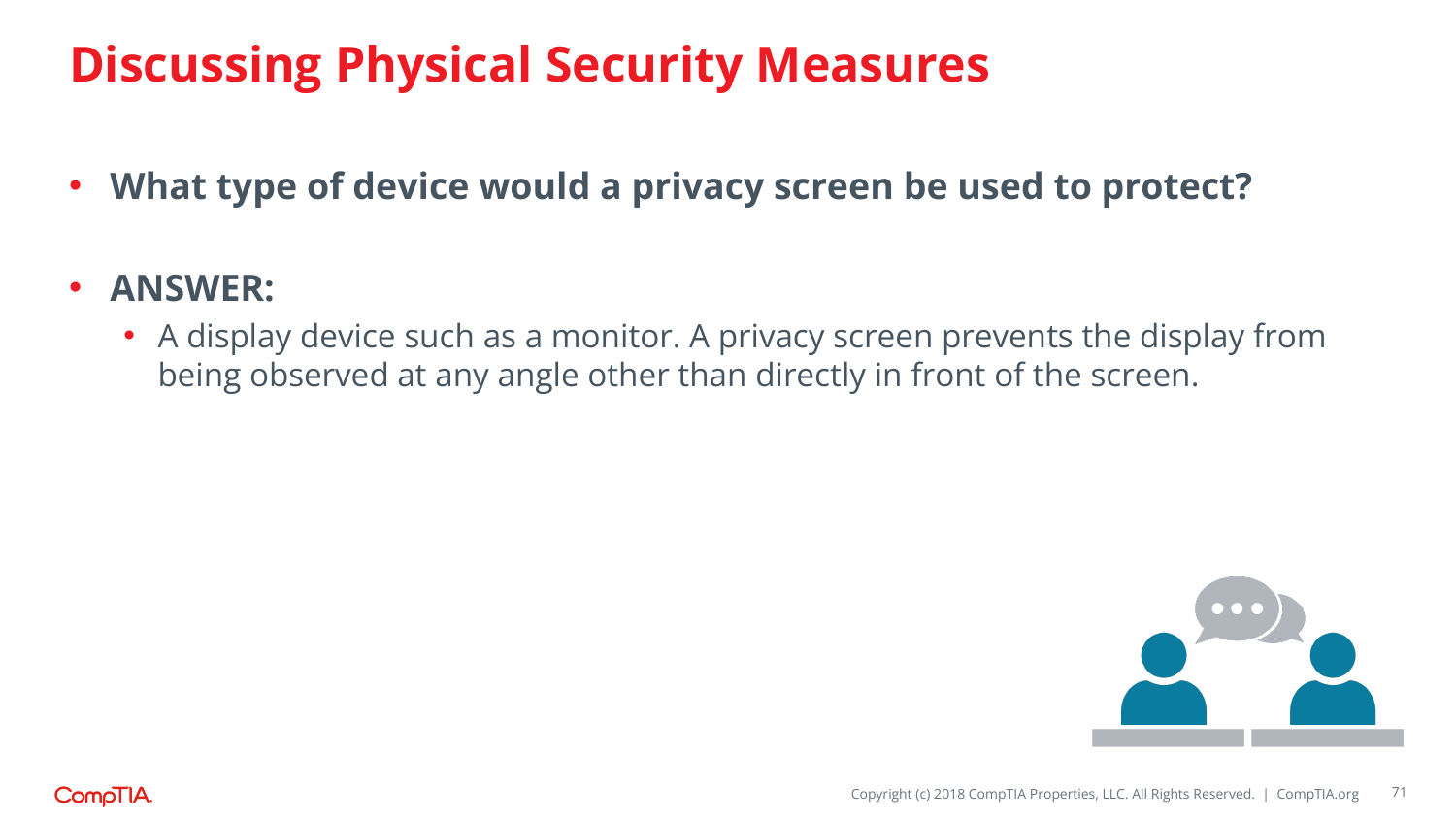

# Discussing Physical Security Measures
What type of device would a privacy screen be used to protect?

ANSWER:
A display device such as a monitor. A privacy screen prevents the display from being observed at any angle other than directly in front of the screen.

71